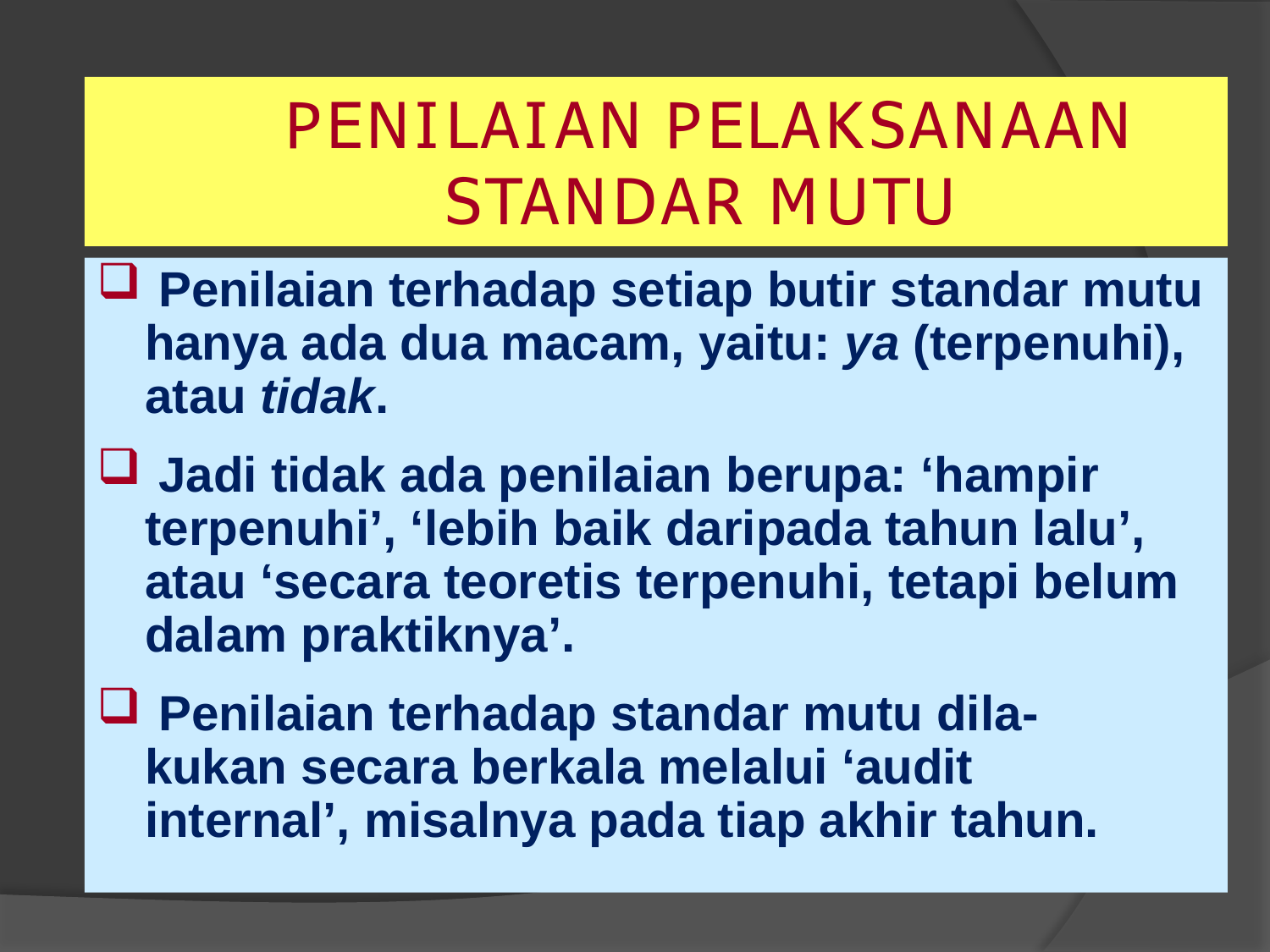

PENILAIAN PELAKSANAAN
     STANDAR MUTU
 Penilaian terhadap setiap butir standar mutu hanya ada dua macam, yaitu: ya (terpenuhi), atau tidak.

 Jadi tidak ada penilaian berupa: ‘hampir terpenuhi’, ‘lebih baik daripada tahun lalu’, atau ‘secara teoretis terpenuhi, tetapi belum dalam praktiknya’.

 Penilaian terhadap standar mutu dila-             kukan secara berkala melalui ‘audit              internal’, misalnya pada tiap akhir tahun.